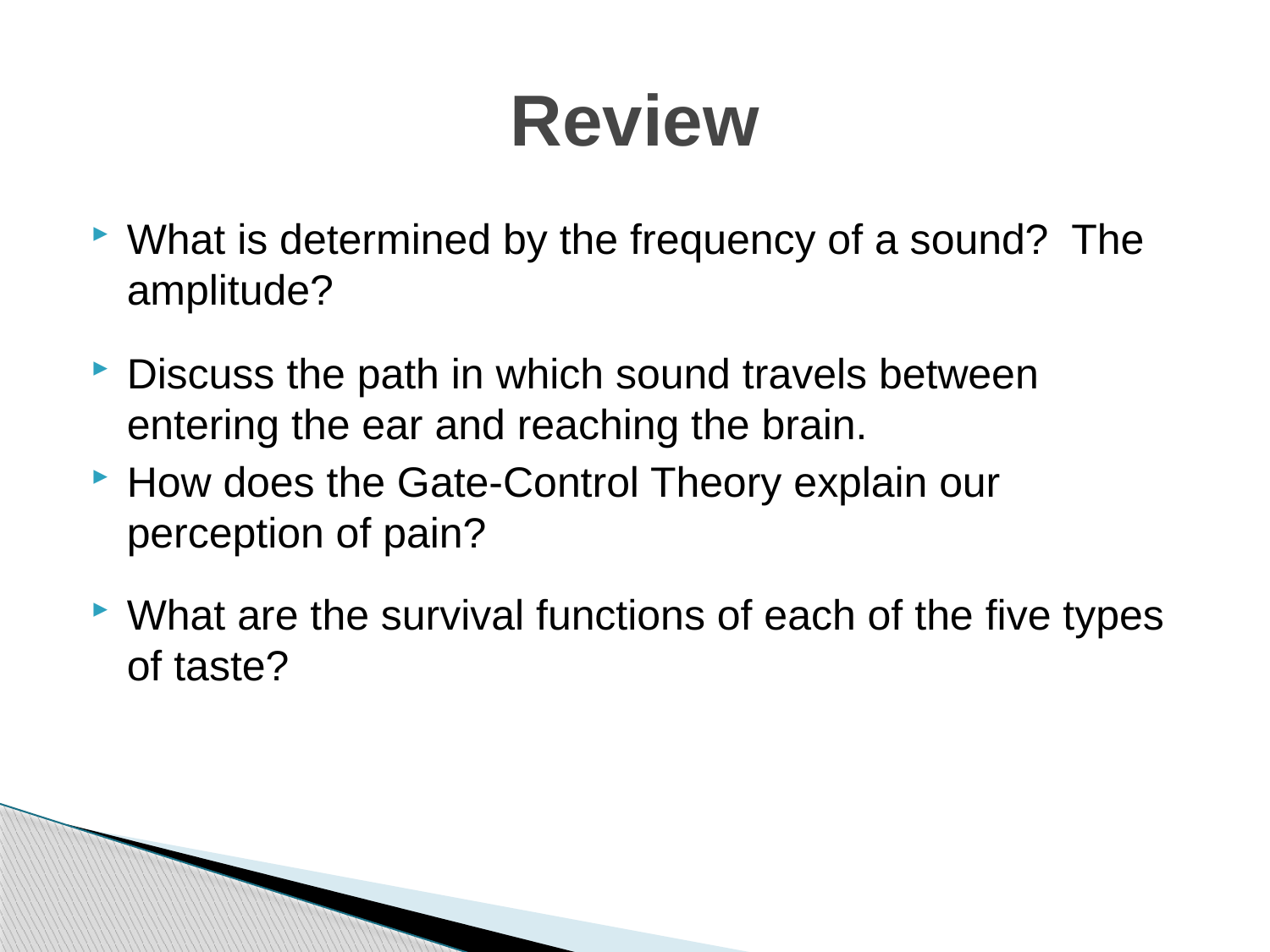

# Review
What is determined by the frequency of a sound?  The amplitude?

Discuss the path in which sound travels between entering the ear and reaching the brain.
How does the Gate-Control Theory explain our perception of pain?

What are the survival functions of each of the five types of taste?